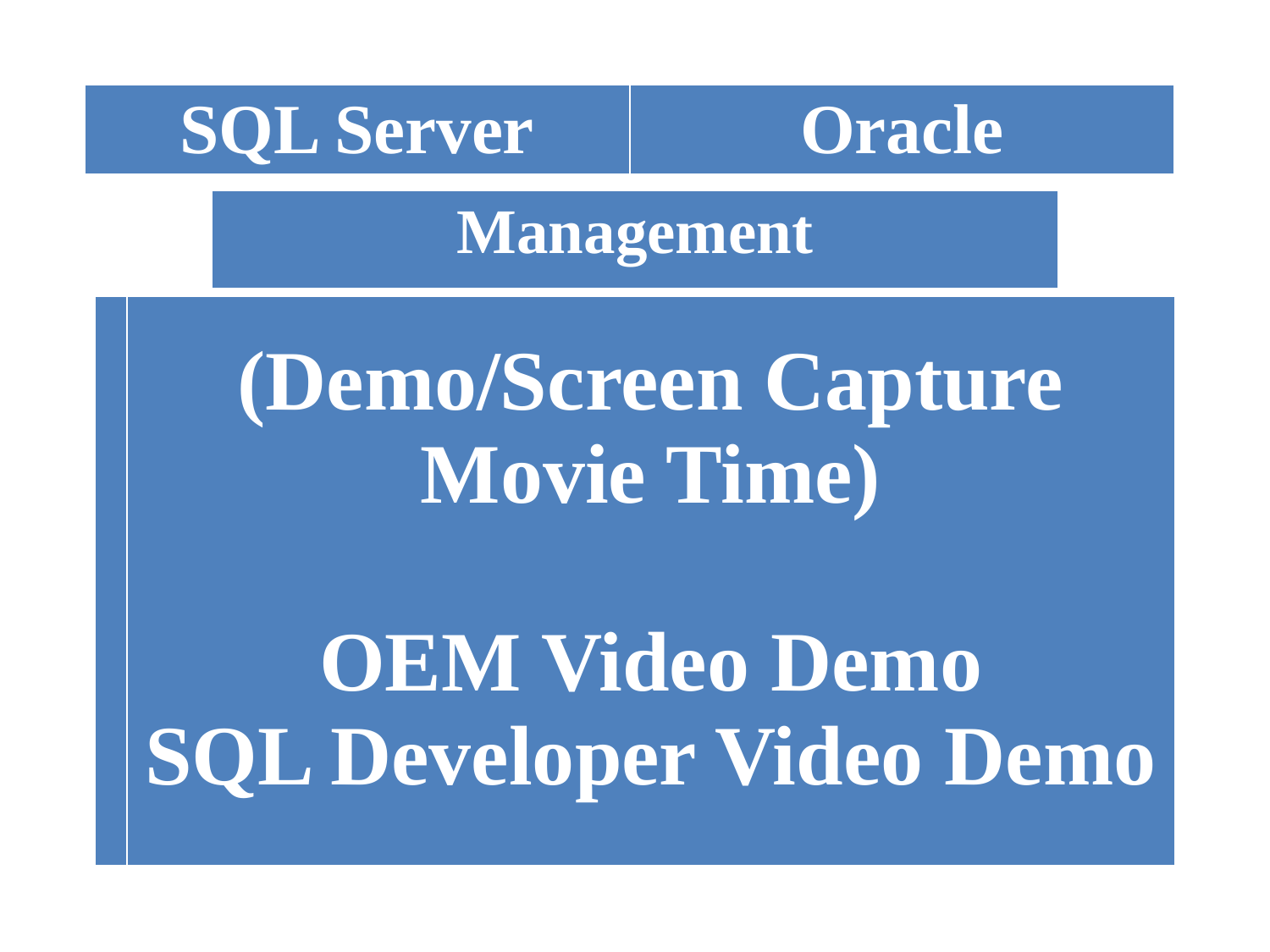

| SQL Server | Oracle |
| --- | --- |
| Management |
| --- |
|  | (Demo/Screen Capture Movie Time) OEM Video Demo SQL Developer Video Demo |
| --- | --- |